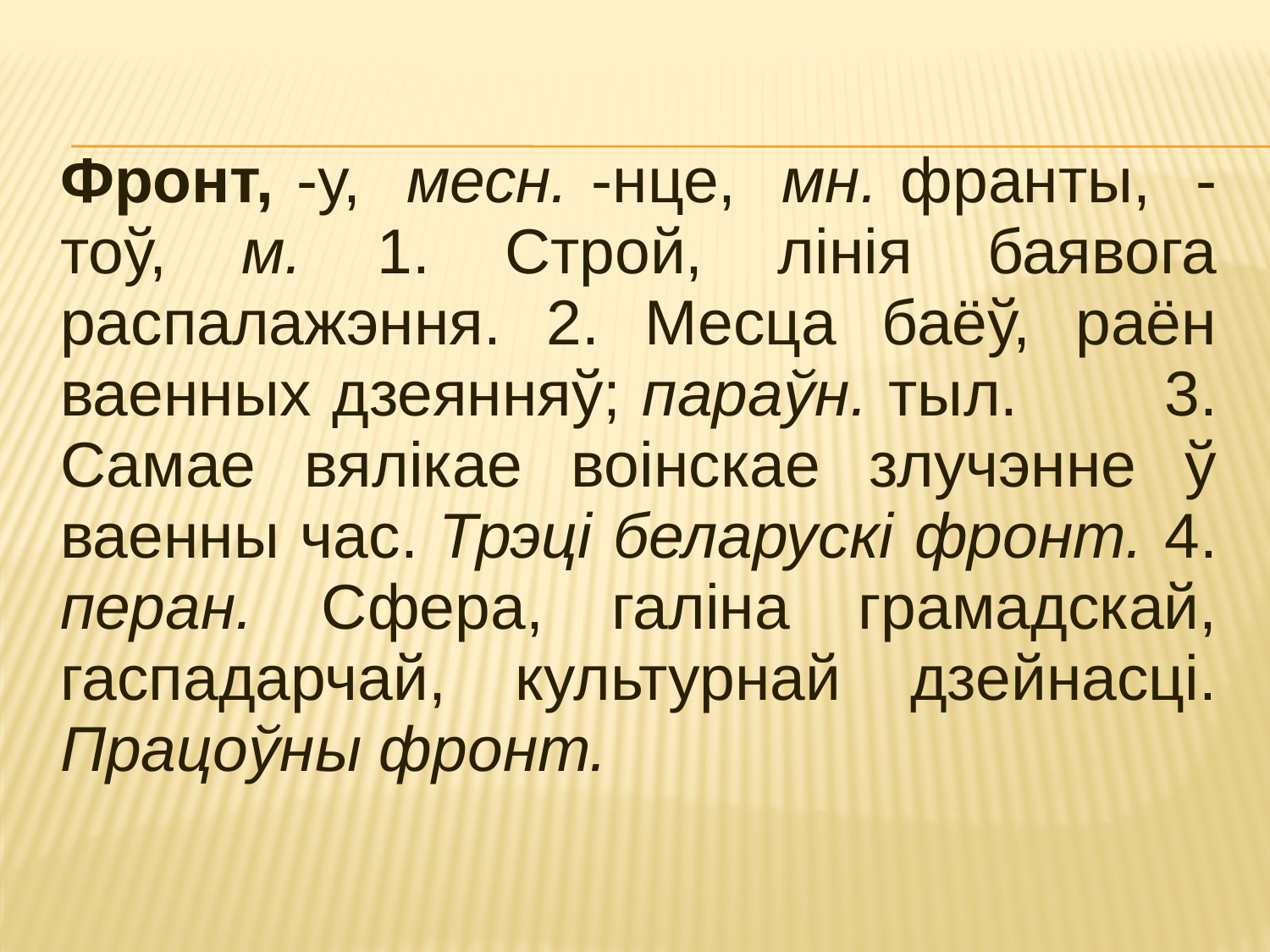

Фронт, -у,  месн. -нце,  мн. франты,  -тоў, м. 1. Строй, лінія баявога распалажэння. 2. Месца баёў, раён ваенных дзеянняў; параўн. тыл.       3. Самае вялікае воінскае злучэнне ў ваенны час. Трэці беларускі фронт. 4. перан. Сфера, галіна грамадскай, гаспадарчай, культурнай дзейнасці. Працоўны фронт.